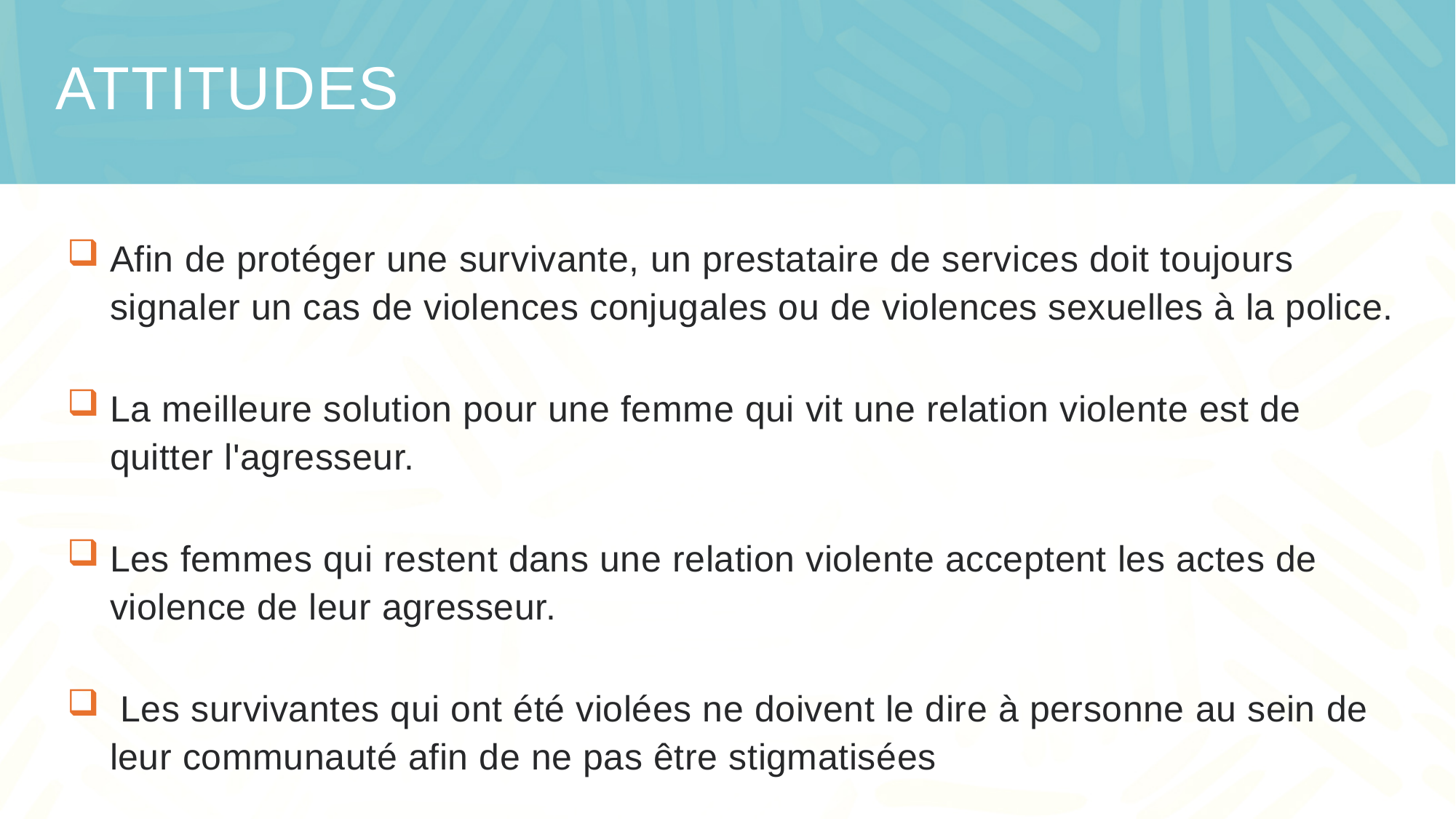

# Attitudes
Afin de protéger une survivante, un prestataire de services doit toujours signaler un cas de violences conjugales ou de violences sexuelles à la police.

La meilleure solution pour une femme qui vit une relation violente est de quitter l'agresseur.

Les femmes qui restent dans une relation violente acceptent les actes de violence de leur agresseur.

 Les survivantes qui ont été violées ne doivent le dire à personne au sein de leur communauté afin de ne pas être stigmatisées